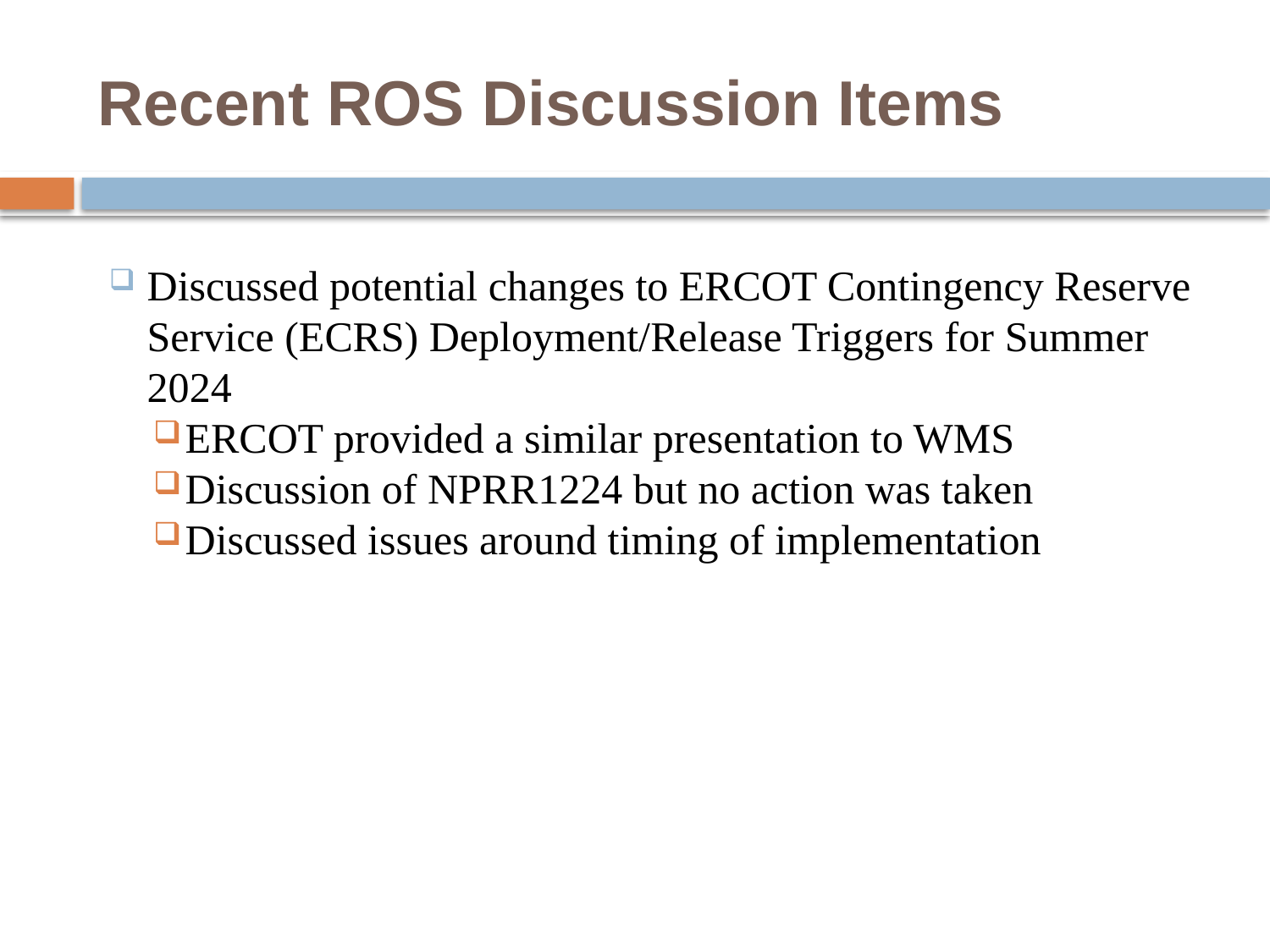

# Recent ROS Discussion Items

Discussed potential changes to ERCOT Contingency Reserve Service (ECRS) Deployment/Release Triggers for Summer 2024
ERCOT provided a similar presentation to WMS
Discussion of NPRR1224 but no action was taken
Discussed issues around timing of implementation